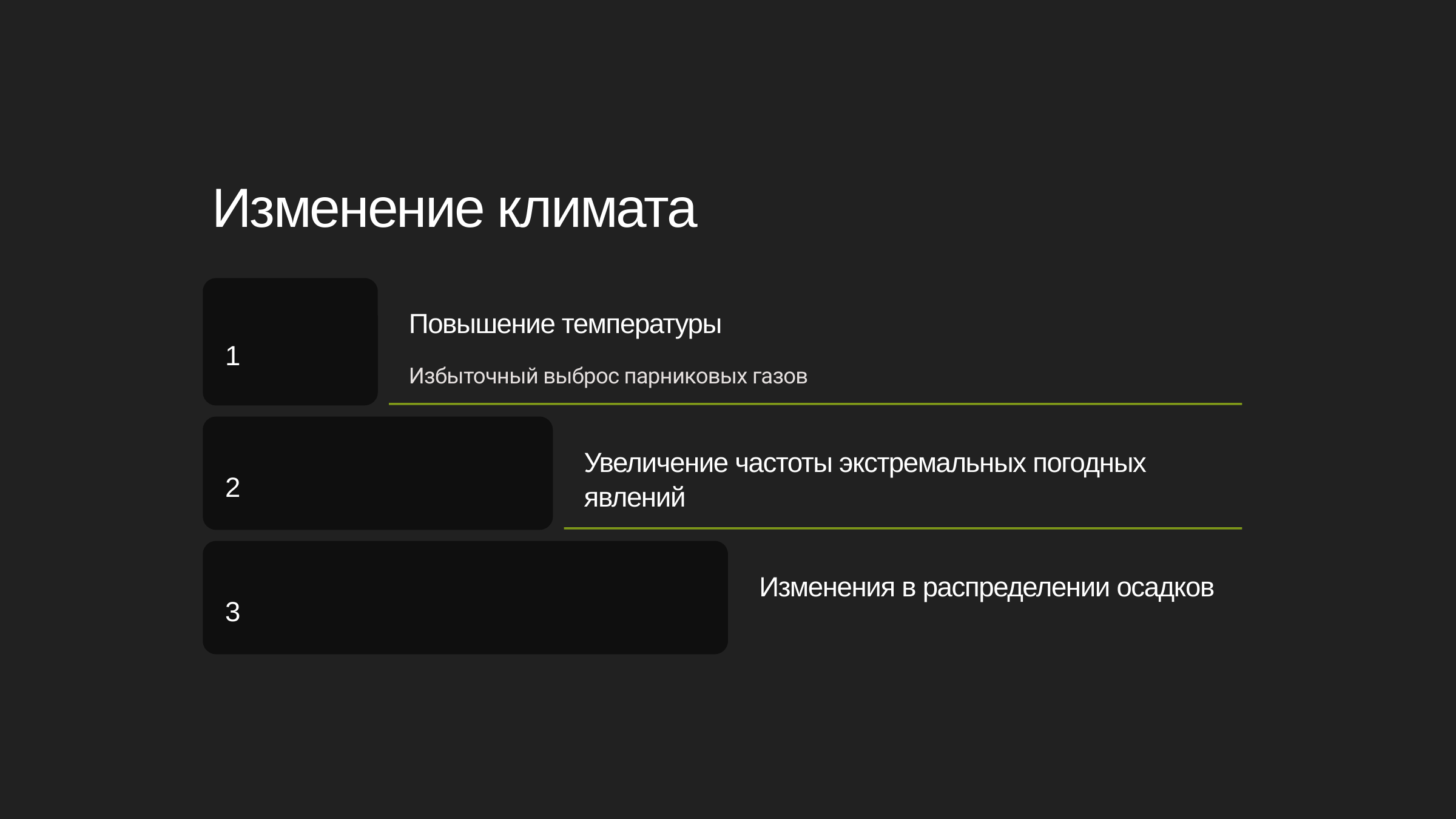

Изменение климата

Повышение температуры
1
Избыточный выброс парниковых газов

Увеличение частоты экстремальных погодных явлений
2

Изменения в распределении осадков
3